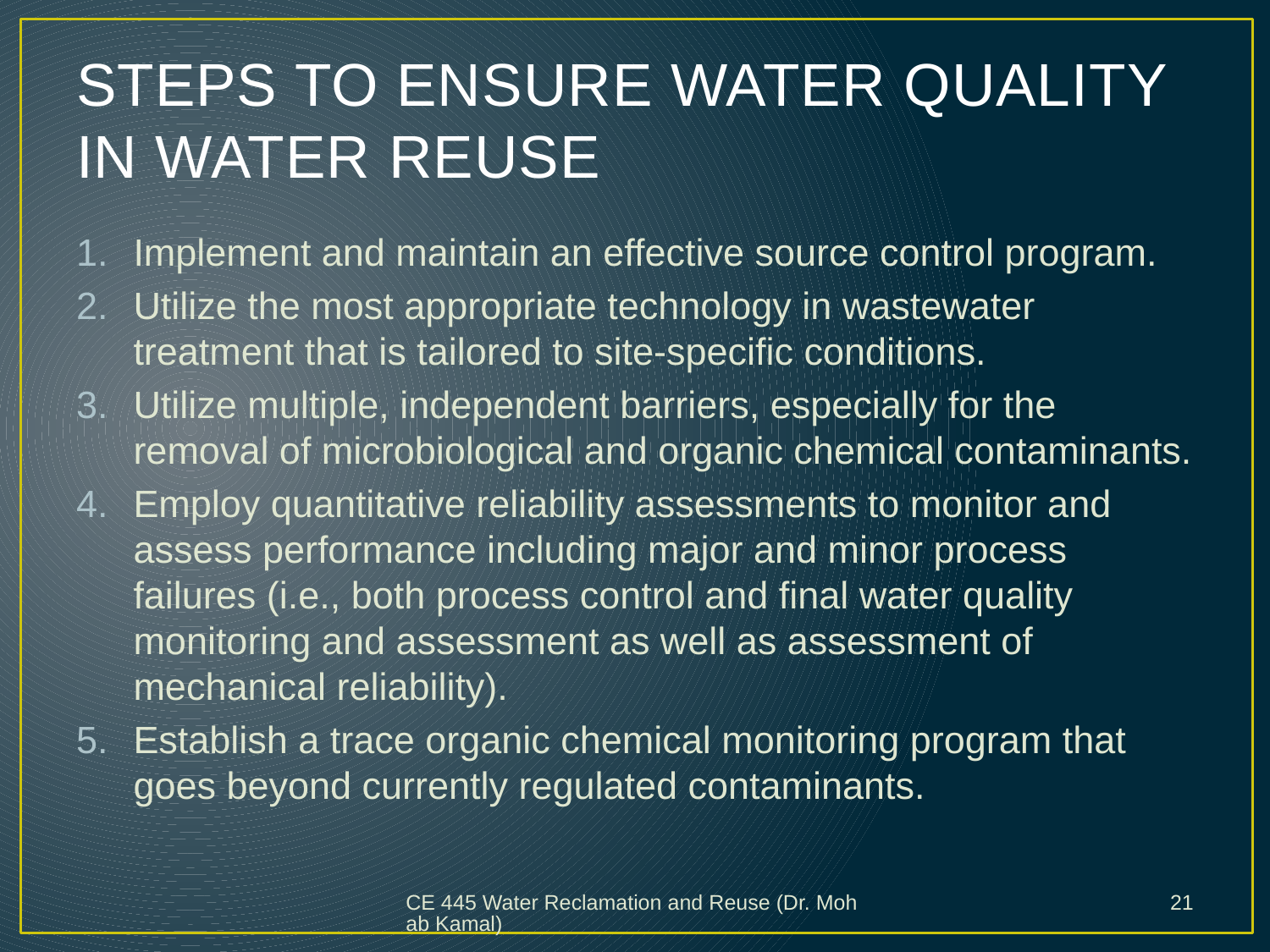

# STEPS TO ENSURE WATER QUALITY IN WATER REUSE
Implement and maintain an effective source control program.
Utilize the most appropriate technology in wastewater treatment that is tailored to site-specific conditions.
Utilize multiple, independent barriers, especially for the removal of microbiological and organic chemical contaminants.
Employ quantitative reliability assessments to monitor and assess performance including major and minor process failures (i.e., both process control and final water quality monitoring and assessment as well as assessment of mechanical reliability).
Establish a trace organic chemical monitoring program that goes beyond currently regulated contaminants.
CE 445 Water Reclamation and Reuse (Dr. Mohab Kamal)
21